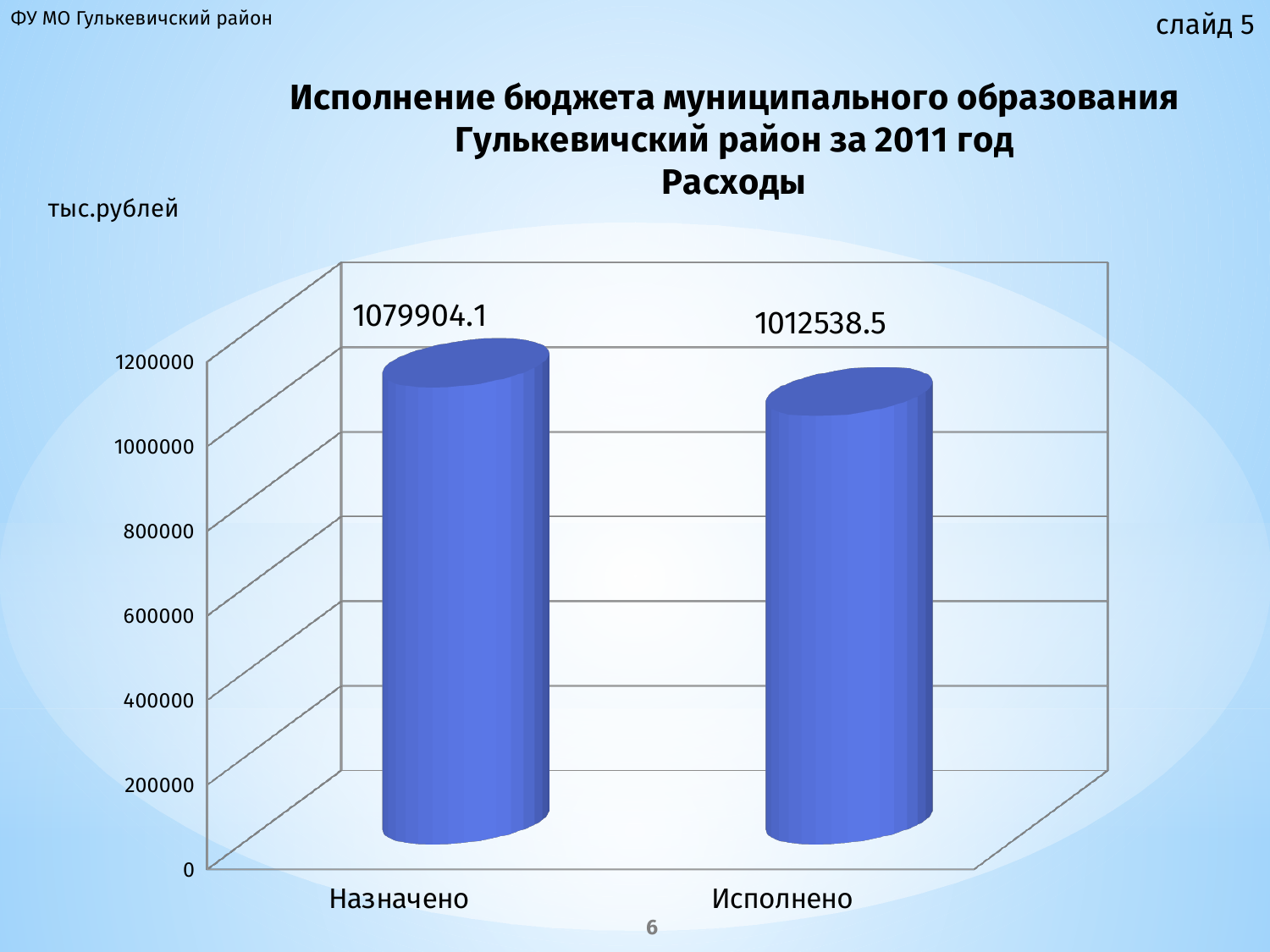

слайд 5
ФУ МО Гулькевичский район

[unsupported chart]

тыс.рублей
6